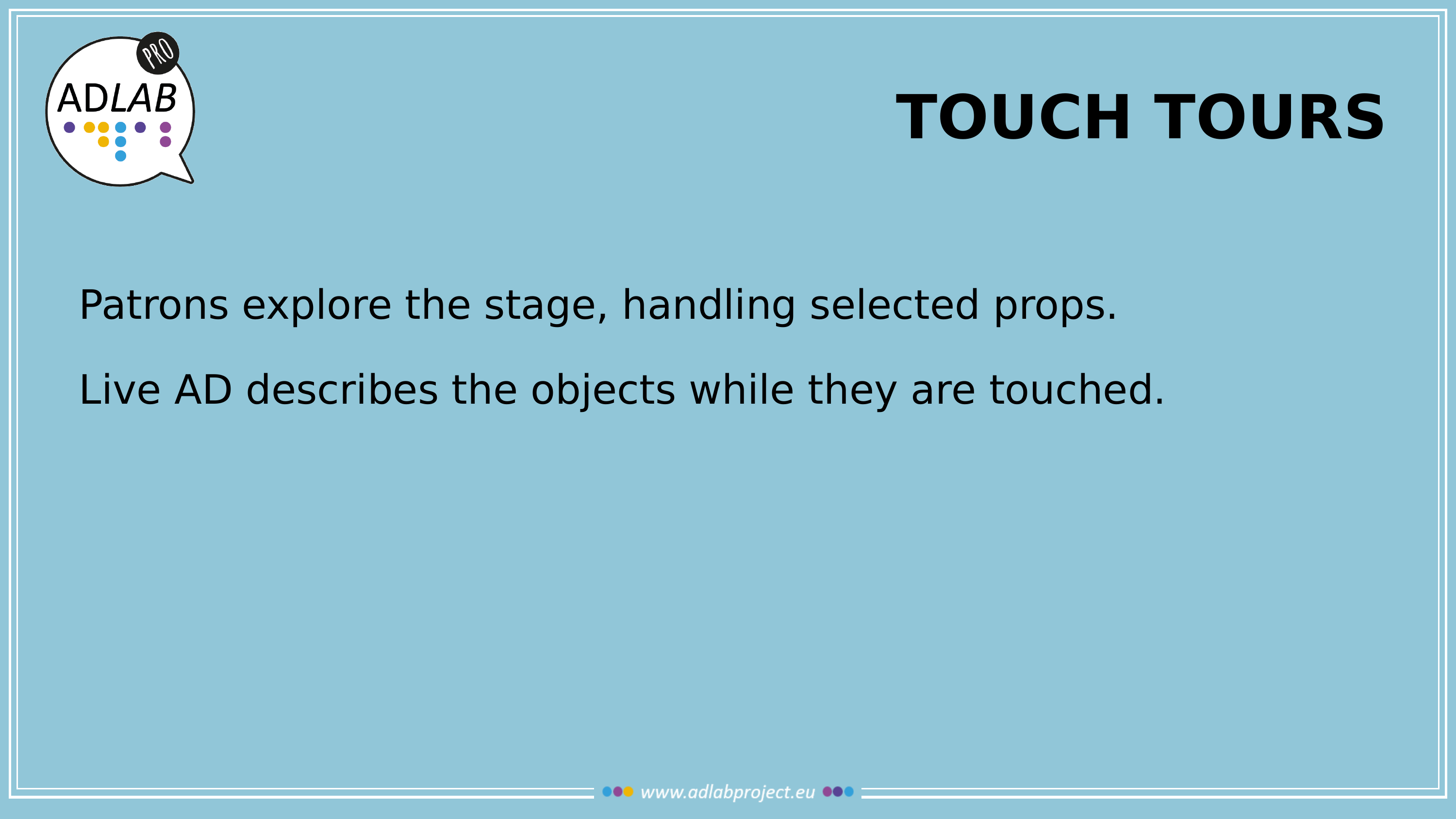

# TOUCH TOURS
Patrons explore the stage, handling selected props.
Live AD describes the objects while they are touched.